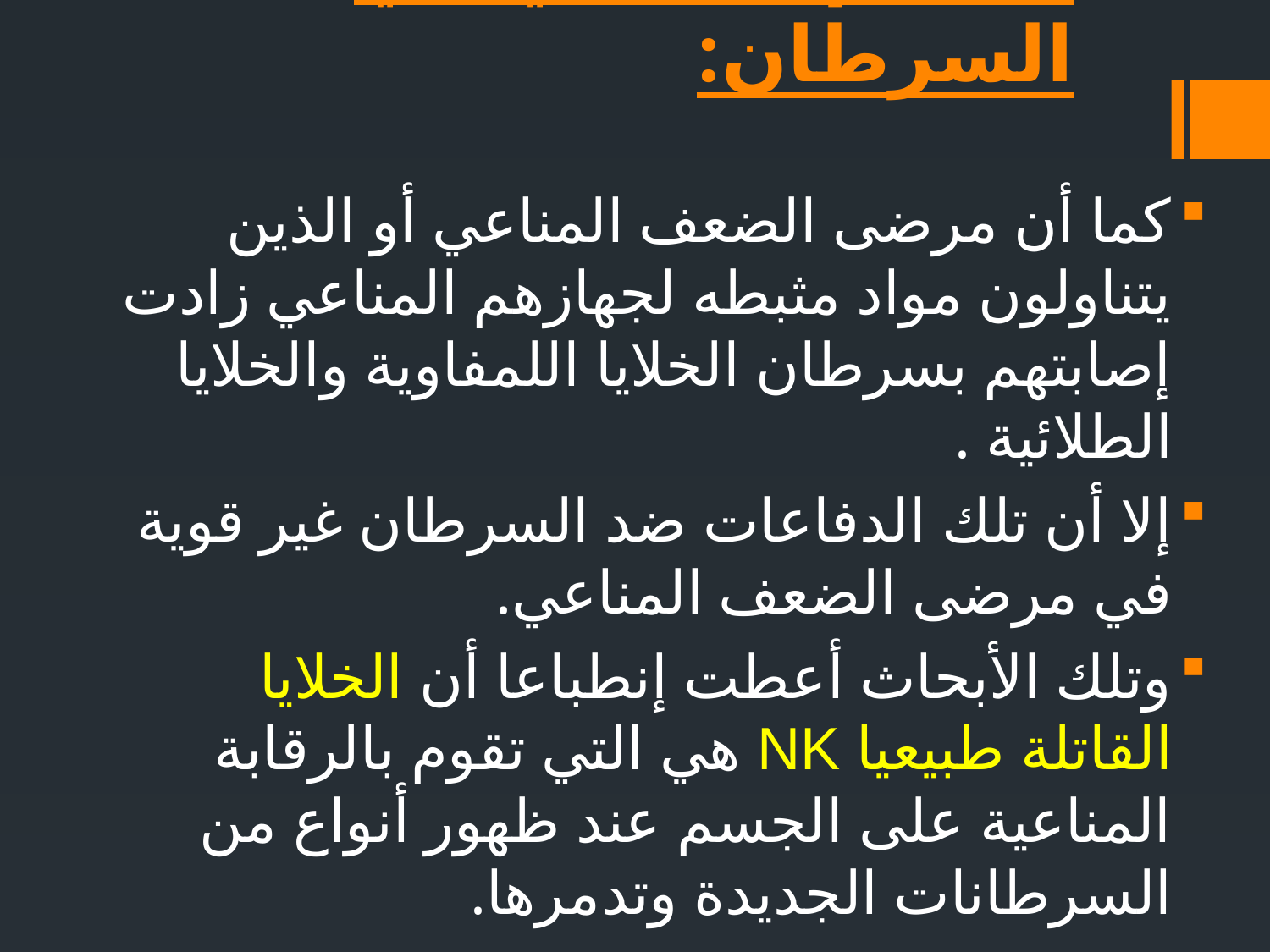

التحكم المناعي في السرطان:
كما أن مرضى الضعف المناعي أو الذين يتناولون مواد مثبطه لجهازهم المناعي زادت إصابتهم بسرطان الخلايا اللمفاوية والخلايا الطلائية .
إلا أن تلك الدفاعات ضد السرطان غير قوية في مرضى الضعف المناعي.
وتلك الأبحاث أعطت إنطباعا أن الخلايا القاتلة طبيعيا NK هي التي تقوم بالرقابة المناعية على الجسم عند ظهور أنواع من السرطانات الجديدة وتدمرها.